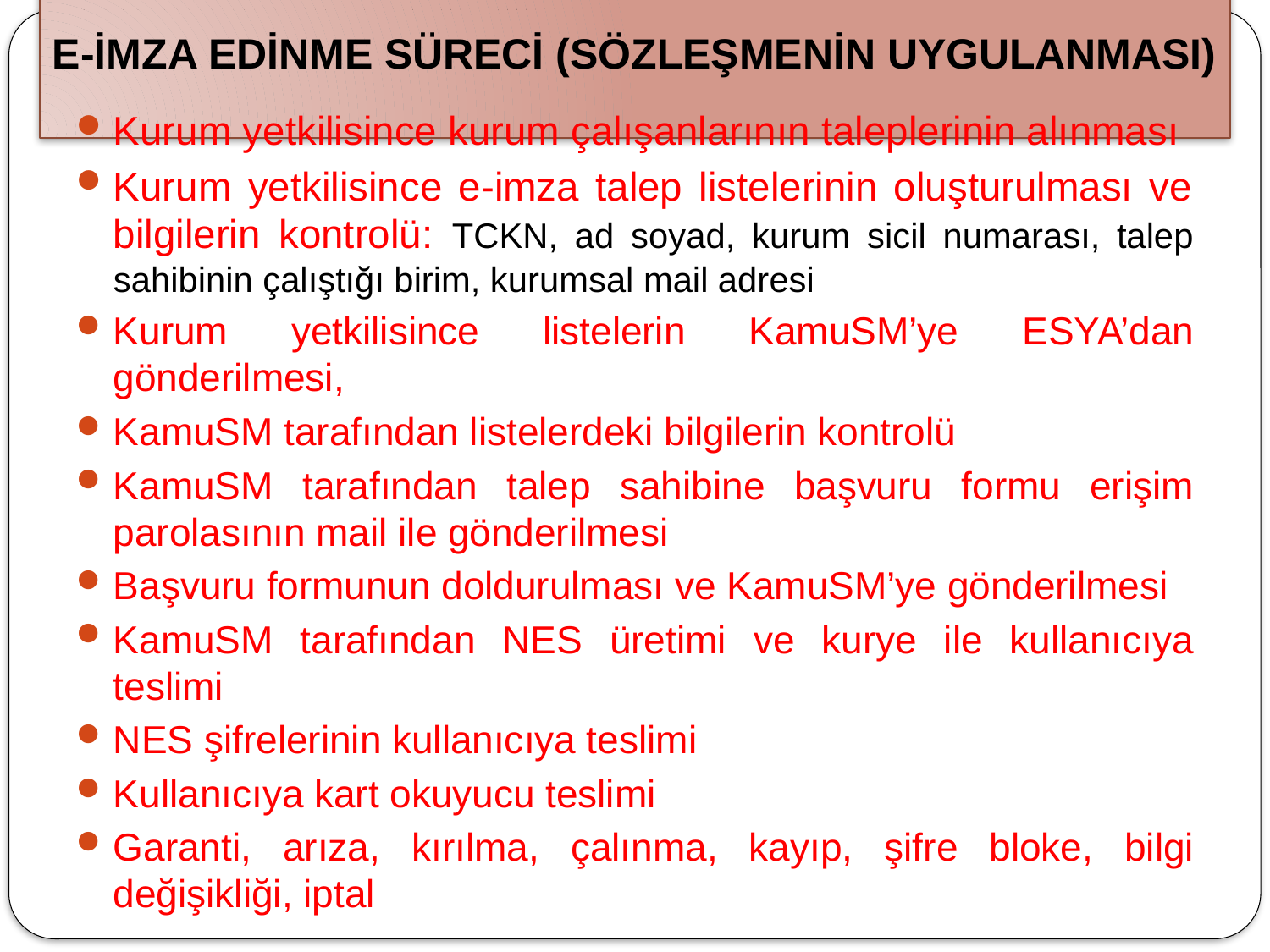

# E-İMZA EDİNME SÜRECİ (SÖZLEŞMENİN UYGULANMASI)
Kurum yetkilisince kurum çalışanlarının taleplerinin alınması
Kurum yetkilisince e-imza talep listelerinin oluşturulması ve bilgilerin kontrolü: TCKN, ad soyad, kurum sicil numarası, talep sahibinin çalıştığı birim, kurumsal mail adresi
Kurum yetkilisince listelerin KamuSM’ye ESYA’dan gönderilmesi,
KamuSM tarafından listelerdeki bilgilerin kontrolü
KamuSM tarafından talep sahibine başvuru formu erişim parolasının mail ile gönderilmesi
Başvuru formunun doldurulması ve KamuSM’ye gönderilmesi
KamuSM tarafından NES üretimi ve kurye ile kullanıcıya teslimi
NES şifrelerinin kullanıcıya teslimi
Kullanıcıya kart okuyucu teslimi
Garanti, arıza, kırılma, çalınma, kayıp, şifre bloke, bilgi değişikliği, iptal